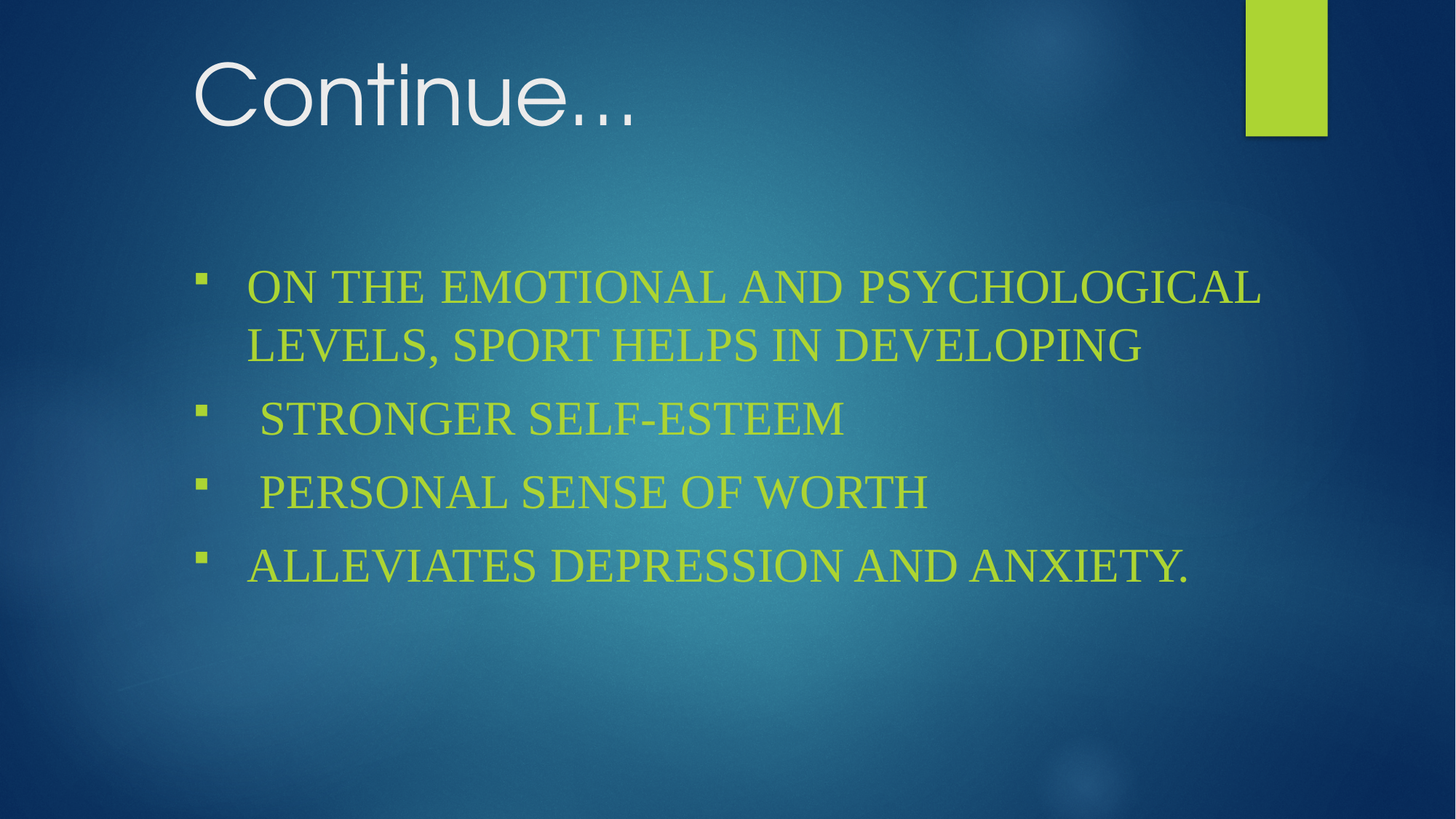

# Continue…
On the emotional and psychological levels, sport helps in developing
 stronger self-esteem
 personal sense of worth
alleviates depression and anxiety.